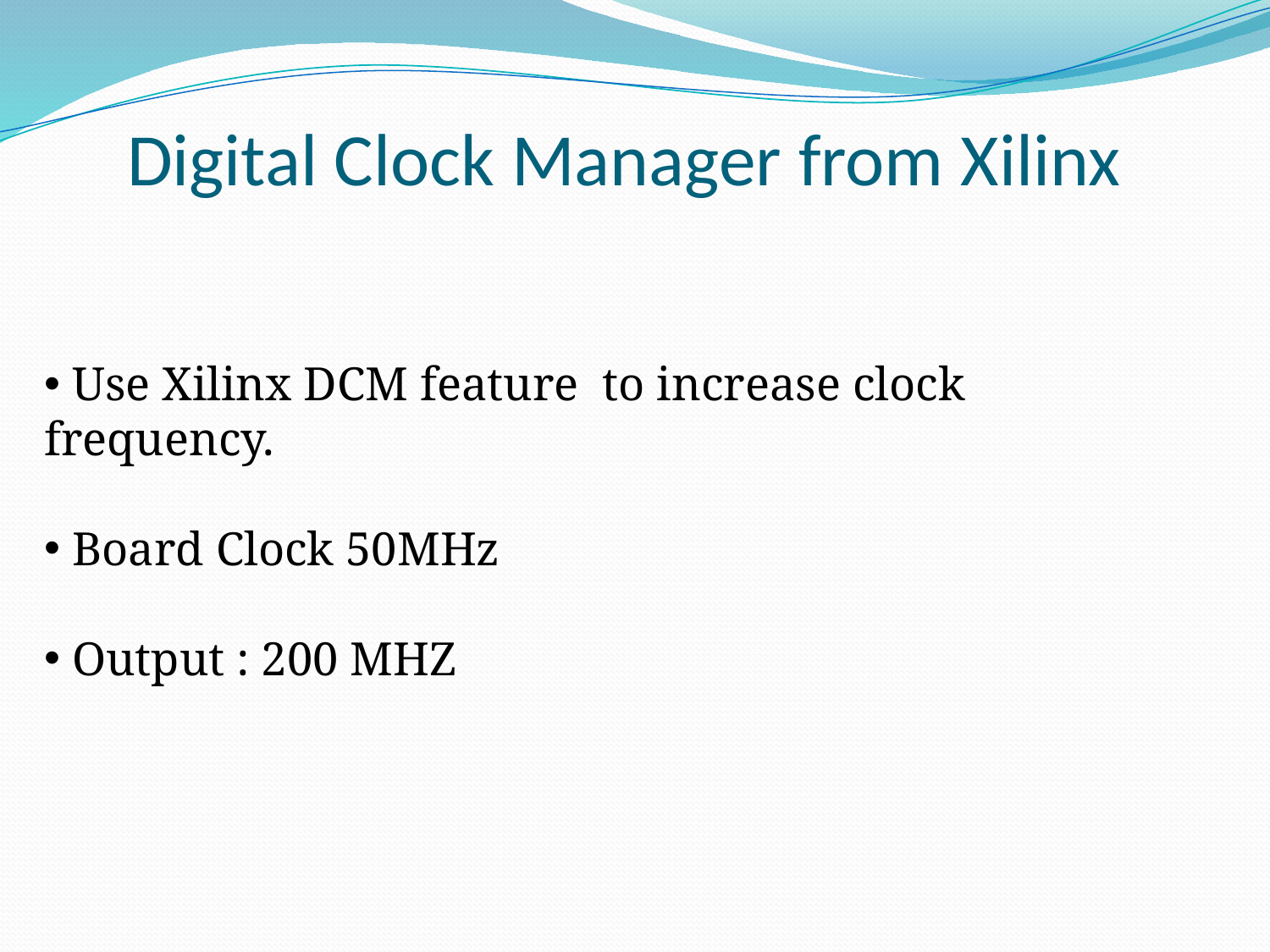

# Digital Clock Manager from Xilinx
 Use Xilinx DCM feature  to increase clock frequency.

 Board Clock 50MHz

 Output : 200 MHZ